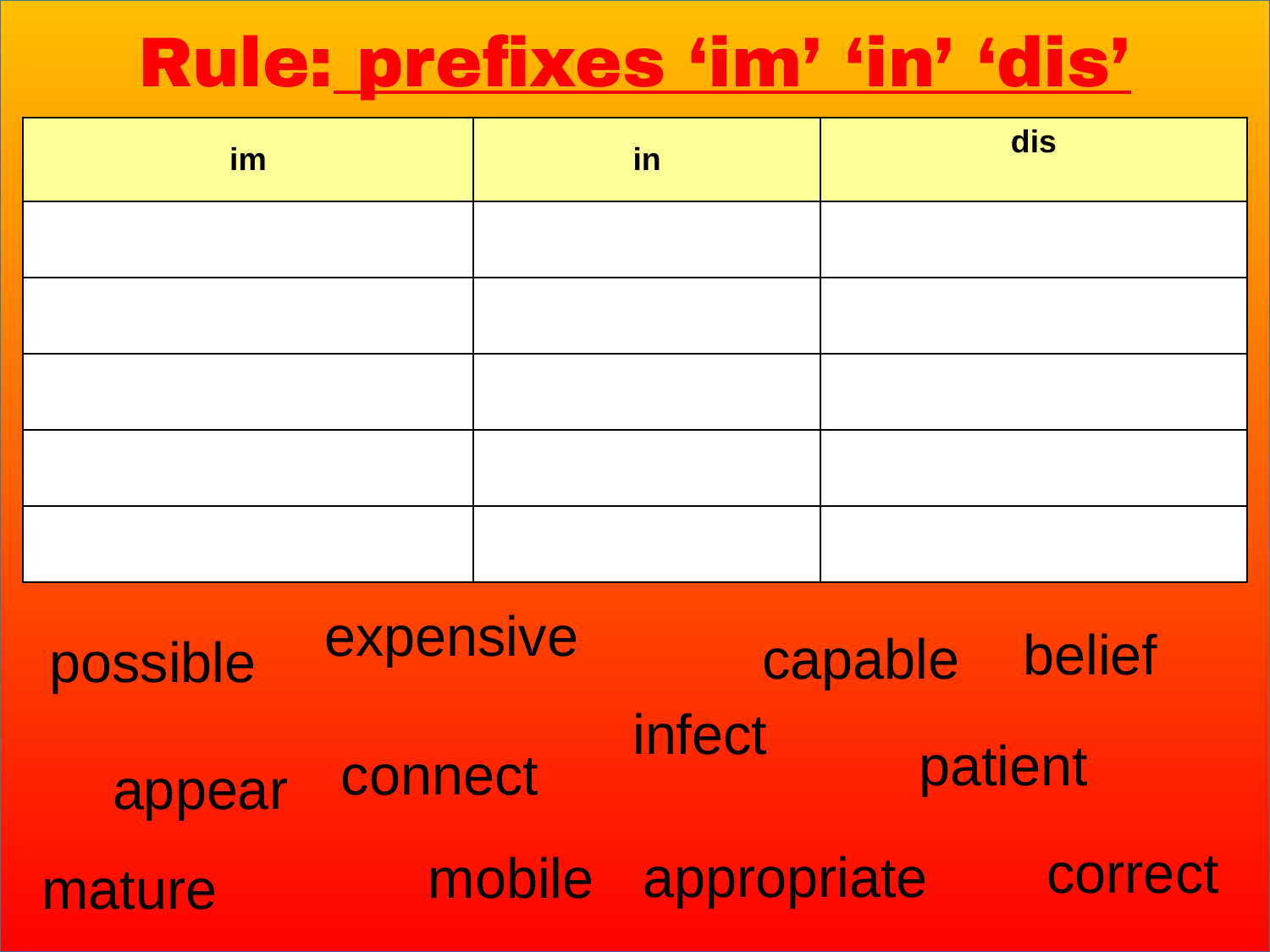

Rule: prefixes ‘im’ ‘in’ ‘dis’
| im | in | dis |
| --- | --- | --- |
|  |  |  |
|  |  |  |
|  |  |  |
|  |  |  |
|  |  |  |
expensive
belief
capable
possible
infect
patient
connect
appear
correct
appropriate
mobile
mature